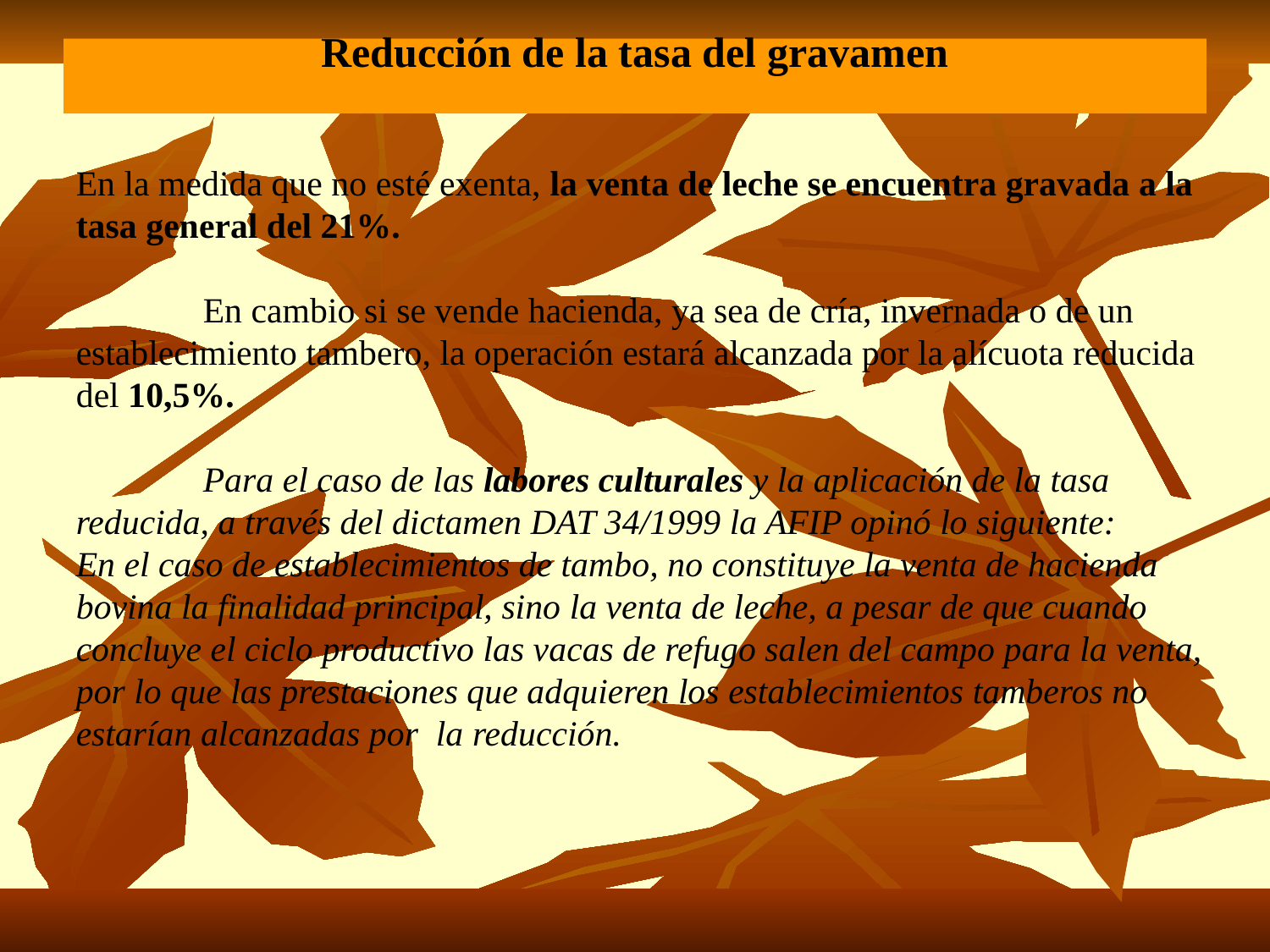

# Reducción de la tasa del gravamen

En la medida que no esté exenta, la venta de leche se encuentra gravada a la tasa general del 21%.
	En cambio si se vende hacienda, ya sea de cría, invernada o de un establecimiento tambero, la operación estará alcanzada por la alícuota reducida del 10,5%.
	Para el caso de las labores culturales y la aplicación de la tasa reducida, a través del dictamen DAT 34/1999 la AFIP opinó lo siguiente:
En el caso de establecimientos de tambo, no constituye la venta de hacienda bovina la finalidad principal, sino la venta de leche, a pesar de que cuando concluye el ciclo productivo las vacas de refugo salen del campo para la venta, por lo que las prestaciones que adquieren los establecimientos tamberos no estarían alcanzadas por  la reducción.